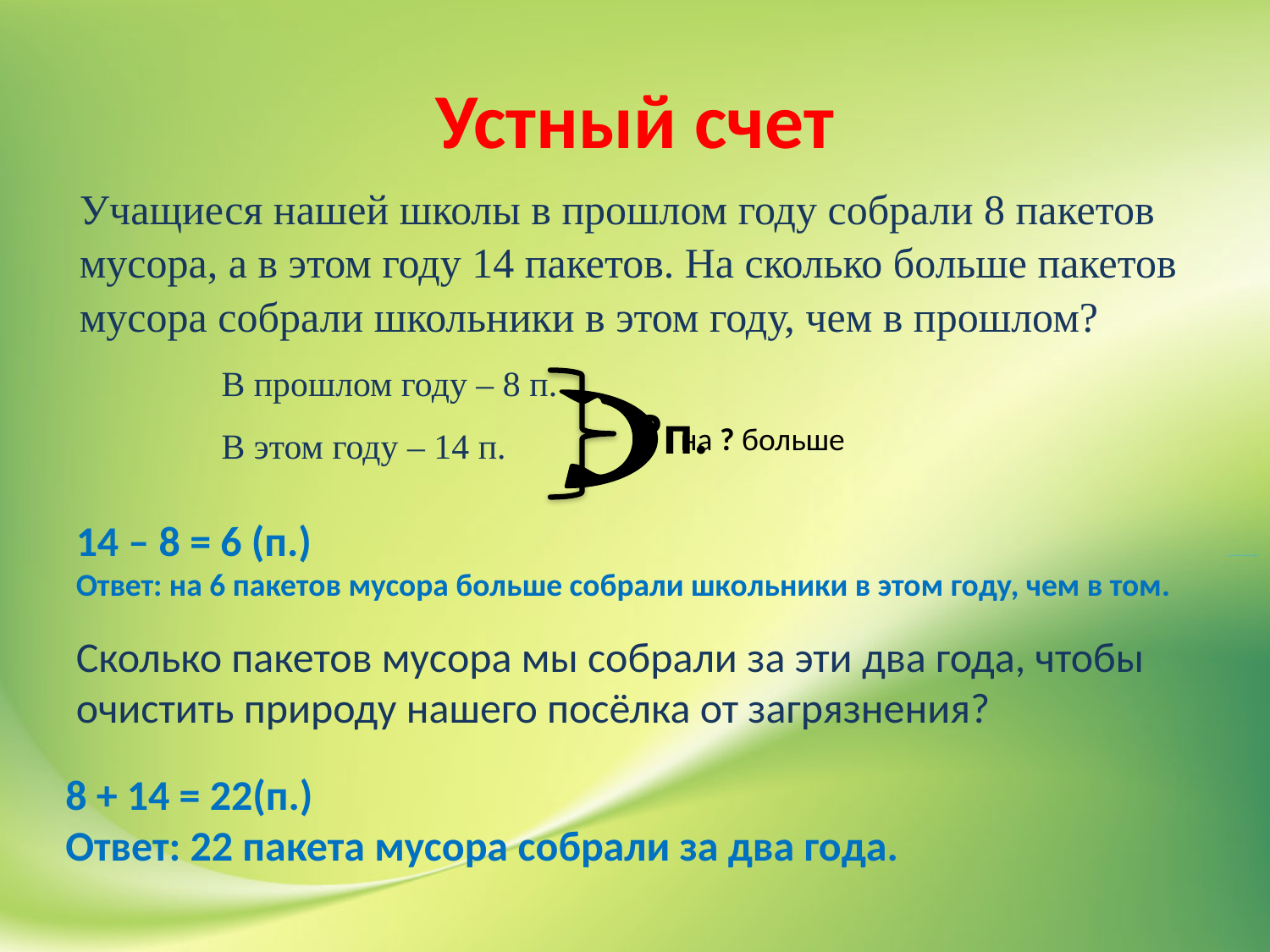

# Устный счет
| Учащиеся нашей школы в прошлом году собрали 8 пакетов мусора, а в этом году 14 пакетов. На сколько больше пакетов мусора собрали школьники в этом году, чем в прошлом? В прошлом году – 8 п. В этом году – 14 п. |
| --- |

?п.
на ? больше
14 – 8 = 6 (п.)
Ответ: на 6 пакетов мусора больше собрали школьники в этом году, чем в том.
Сколько пакетов мусора мы собрали за эти два года, чтобы  очистить природу нашего посёлка от загрязнения?
8 + 14 = 22(п.)
Ответ: 22 пакета мусора собрали за два года.